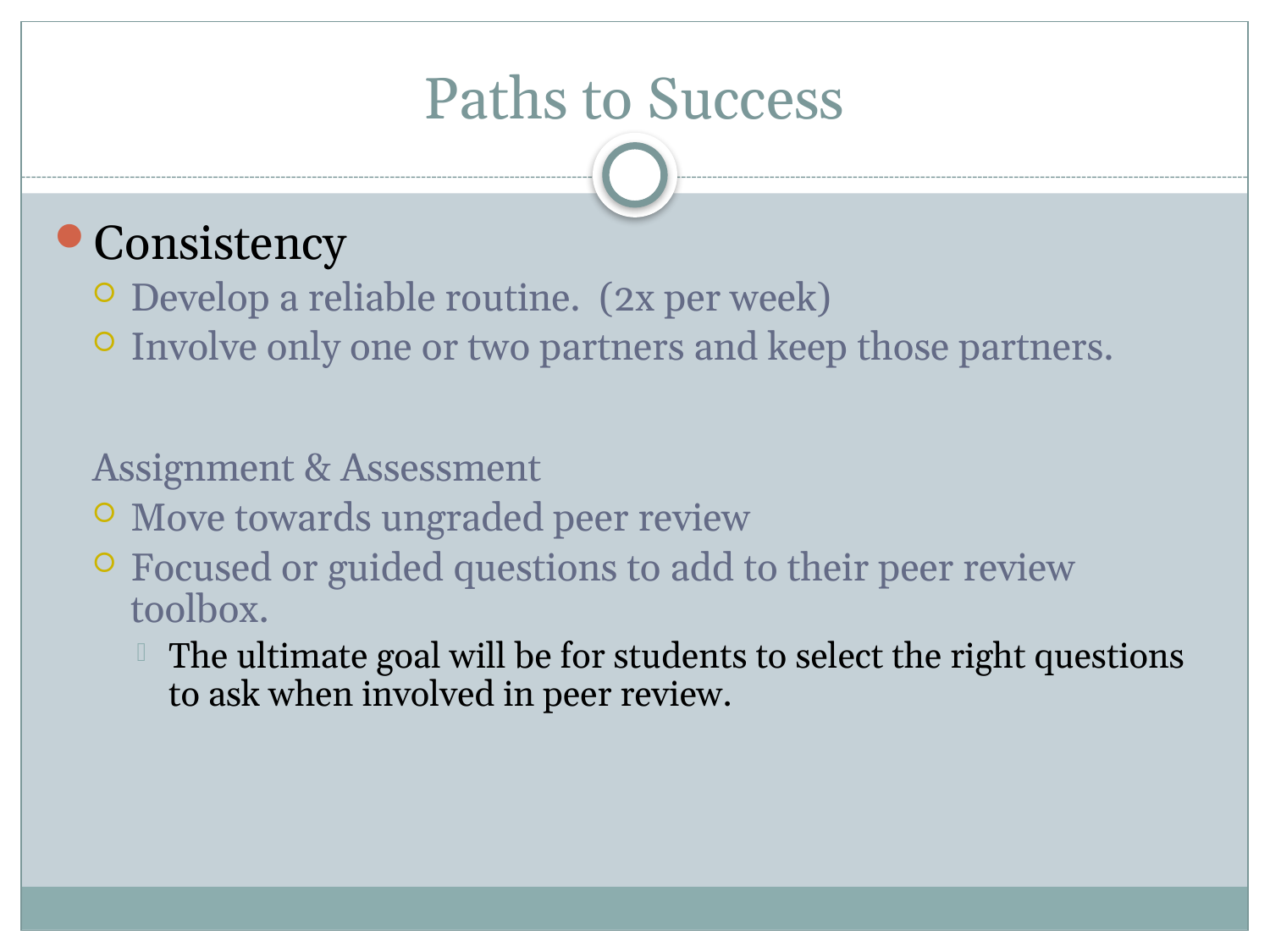

# Paths to Success
Consistency
Develop a reliable routine.  (2x per week)
Involve only one or two partners and keep those partners.

Assignment & Assessment
Move towards ungraded peer review
Focused or guided questions to add to their peer review toolbox.
The ultimate goal will be for students to select the right questions to ask when involved in peer review.